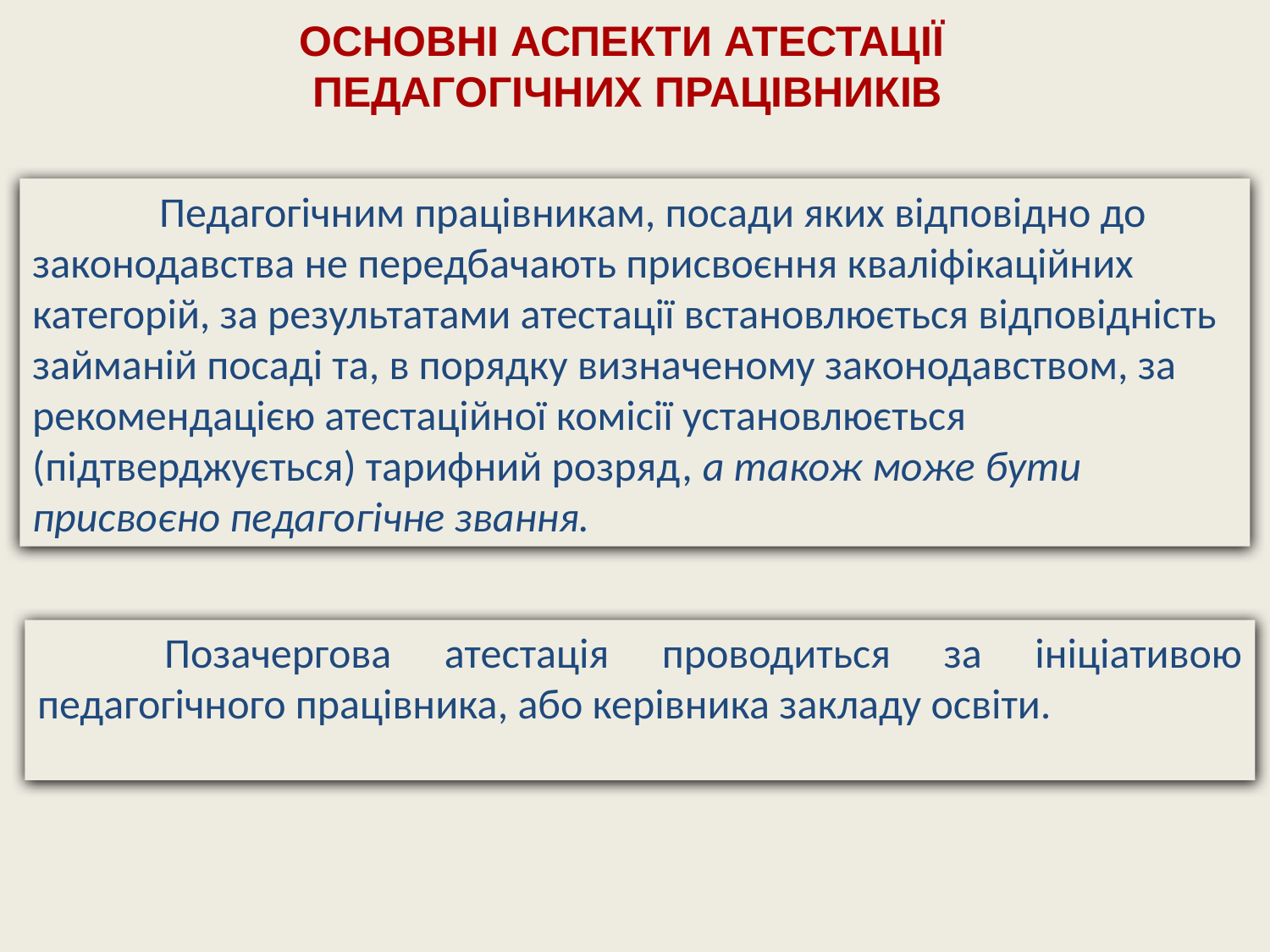

# ОСНОВНІ АСПЕКТИ АТЕСТАЦІЇ ПЕДАГОГІЧНИХ ПРАЦІВНИКІВ
	Педагогічним працівникам, посади яких відповідно до законодавства не передбачають присвоєння кваліфікаційних категорій, за результатами атестації встановлюється відповідність займаній посаді та, в порядку визначеному законодавством, за рекомендацією атестаційної комісії установлюється (підтверджується) тарифний розряд, а також може бути присвоєно педагогічне звання.
	Позачергова атестація проводиться за ініціативою педагогічного працівника, або керівника закладу освіти.